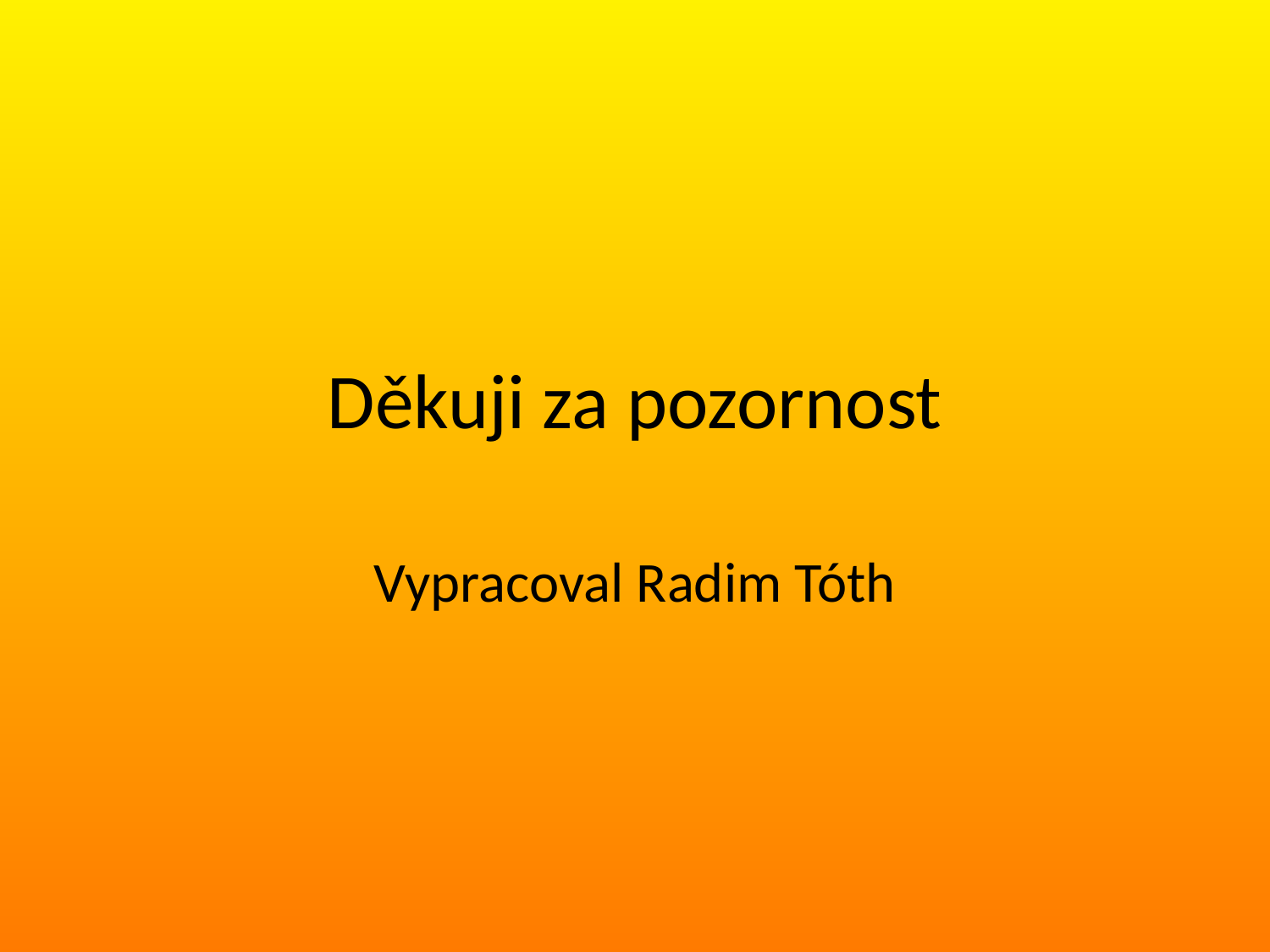

# Děkuji za pozornost
Vypracoval Radim Tóth